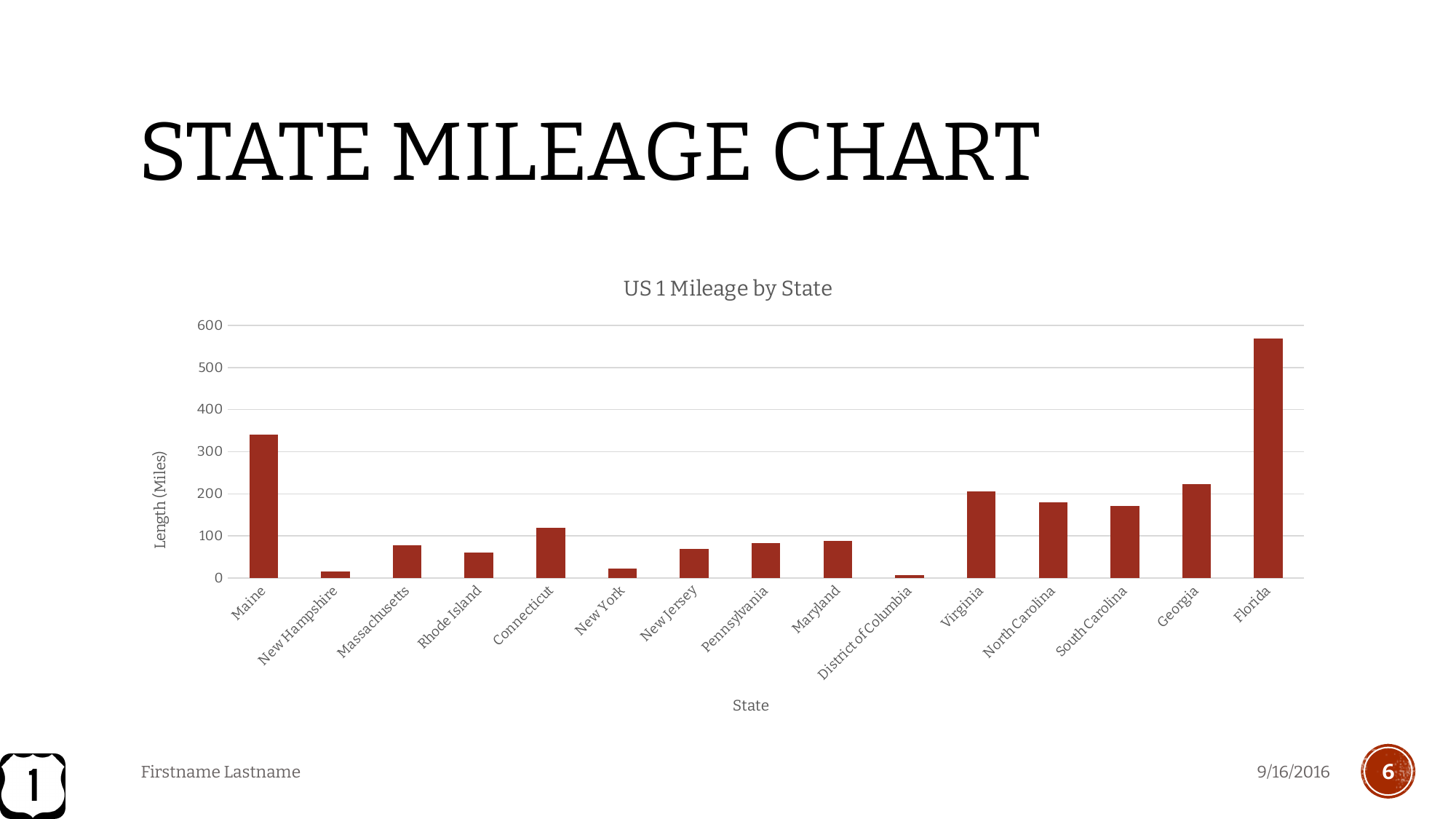

# State Mileage Chart

### Chart: US 1 Mileage by State

| Category | Mileage |
|---|---|
| Maine | 341.4 |
| New Hampshire | 15.1 |
| Massachusetts | 77.9 |
| Rhode Island | 60.0 |
| Connecticut | 119.0 |
| New York | 22.2 |
| New Jersey | 68.6 |
| Pennsylvania | 83.5 |
| Maryland | 89.0 |
| District of Columbia | 7.0 |
| Virginia | 205.9 |
| North Carolina | 180.0 |
| South Carolina | 171.0 |
| Georgia | 222.5 |
| Florida | 568.0 |
Firstname Lastname
9/16/2016
6